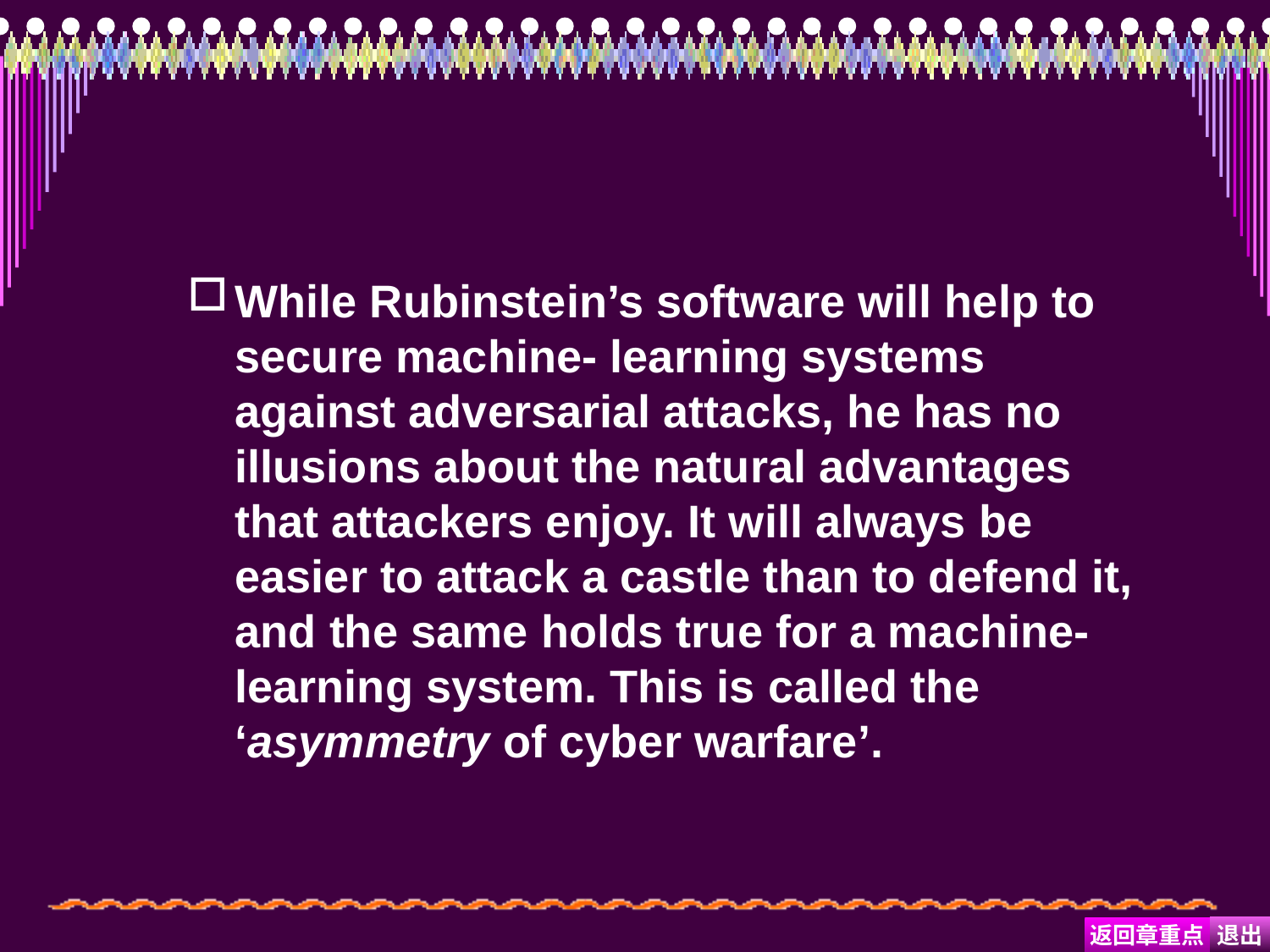

#
While Rubinstein’s software will help to secure machine- learning systems against adversarial attacks, he has no illusions about the natural advantages that attackers enjoy. It will always be easier to attack a castle than to defend it, and the same holds true for a machine-learning system. This is called the ‘asymmetry of cyber warfare’.